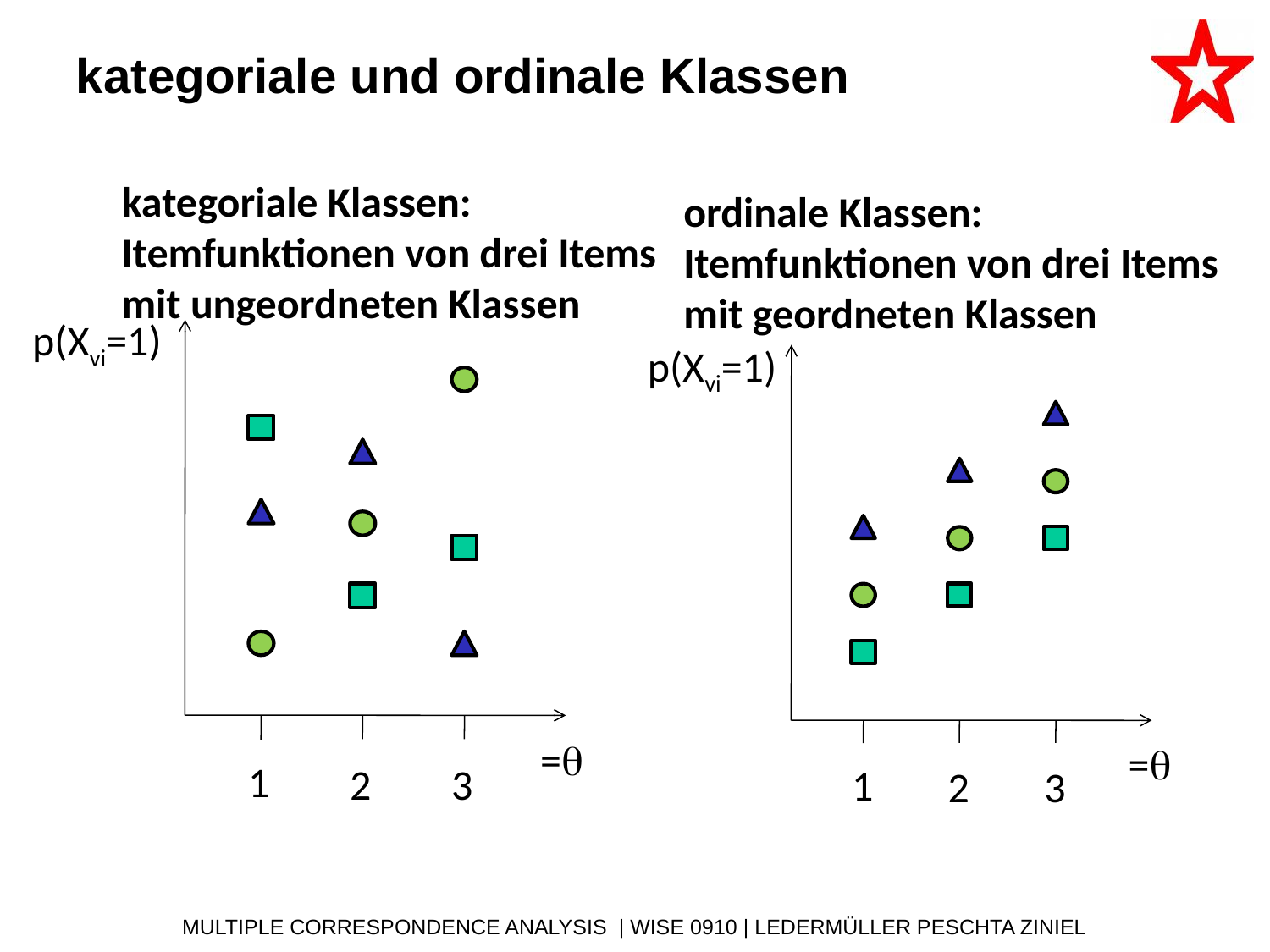

# kategoriale und ordinale Klassen
kategoriale Klassen:
Itemfunktionen von drei Items mit ungeordneten Klassen
p(Xvi=1)

=θ
1
2
3
ordinale Klassen:
Itemfunktionen von drei Items mit geordneten Klassen
p(Xvi=1)

=θ
1
2
3